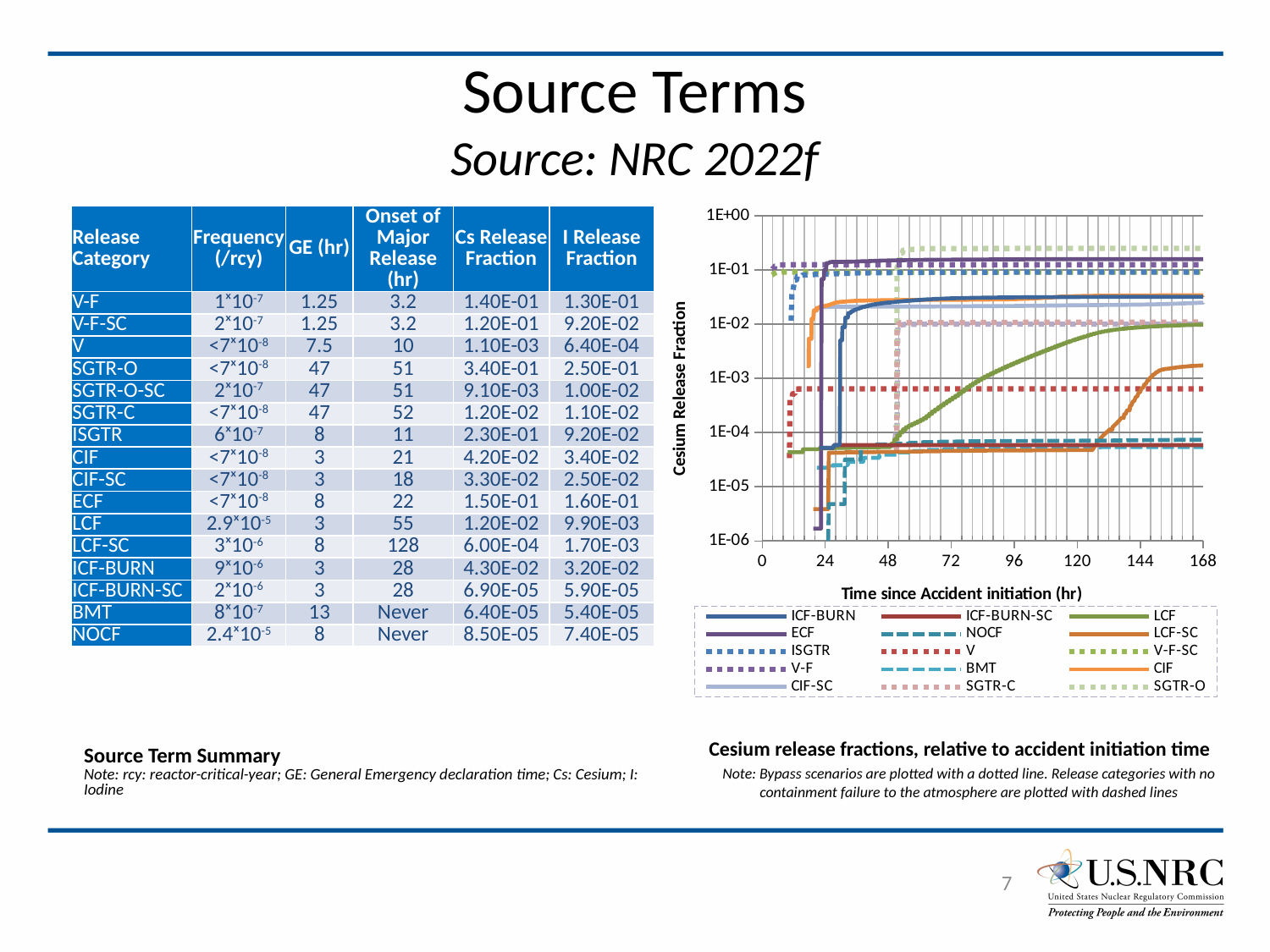

# Source Terms Source: NRC 2022f

### Chart

| Category | ICF-BURN | ICF-BURN-SC | LCF | ECF | NOCF | LCF-SC | ISGTR | V | V-F-SC | V-F | BMT | CIF | CIF-SC | SGTR-C | SGTR-O | SGTR-O-SC |
|---|---|---|---|---|---|---|---|---|---|---|---|---|---|---|---|---|
| Release Category | Frequency (/rcy) | GE (hr) | Onset of Major Release (hr) | Cs Release Fraction | I Release Fraction |
| --- | --- | --- | --- | --- | --- |
| V-F | 1ˣ10-7 | 1.25 | 3.2 | 1.40E-01 | 1.30E-01 |
| V-F-SC | 2ˣ10-7 | 1.25 | 3.2 | 1.20E-01 | 9.20E-02 |
| V | <7ˣ10-8 | 7.5 | 10 | 1.10E-03 | 6.40E-04 |
| SGTR-O | <7ˣ10-8 | 47 | 51 | 3.40E-01 | 2.50E-01 |
| SGTR-O-SC | 2ˣ10-7 | 47 | 51 | 9.10E-03 | 1.00E-02 |
| SGTR-C | <7ˣ10-8 | 47 | 52 | 1.20E-02 | 1.10E-02 |
| ISGTR | 6ˣ10-7 | 8 | 11 | 2.30E-01 | 9.20E-02 |
| CIF | <7ˣ10-8 | 3 | 21 | 4.20E-02 | 3.40E-02 |
| CIF-SC | <7ˣ10-8 | 3 | 18 | 3.30E-02 | 2.50E-02 |
| ECF | <7ˣ10-8 | 8 | 22 | 1.50E-01 | 1.60E-01 |
| LCF | 2.9ˣ10-5 | 3 | 55 | 1.20E-02 | 9.90E-03 |
| LCF-SC | 3ˣ10-6 | 8 | 128 | 6.00E-04 | 1.70E-03 |
| ICF-BURN | 9ˣ10-6 | 3 | 28 | 4.30E-02 | 3.20E-02 |
| ICF-BURN-SC | 2ˣ10-6 | 3 | 28 | 6.90E-05 | 5.90E-05 |
| BMT | 8ˣ10-7 | 13 | Never | 6.40E-05 | 5.40E-05 |
| NOCF | 2.4ˣ10-5 | 8 | Never | 8.50E-05 | 7.40E-05 |

Cesium release fractions, relative to accident initiation time
Note: Bypass scenarios are plotted with a dotted line. Release categories with no containment failure to the atmosphere are plotted with dashed lines
Source Term Summary
Note: rcy: reactor-critical-year; GE: General Emergency declaration time; Cs: Cesium; I: Iodine

7